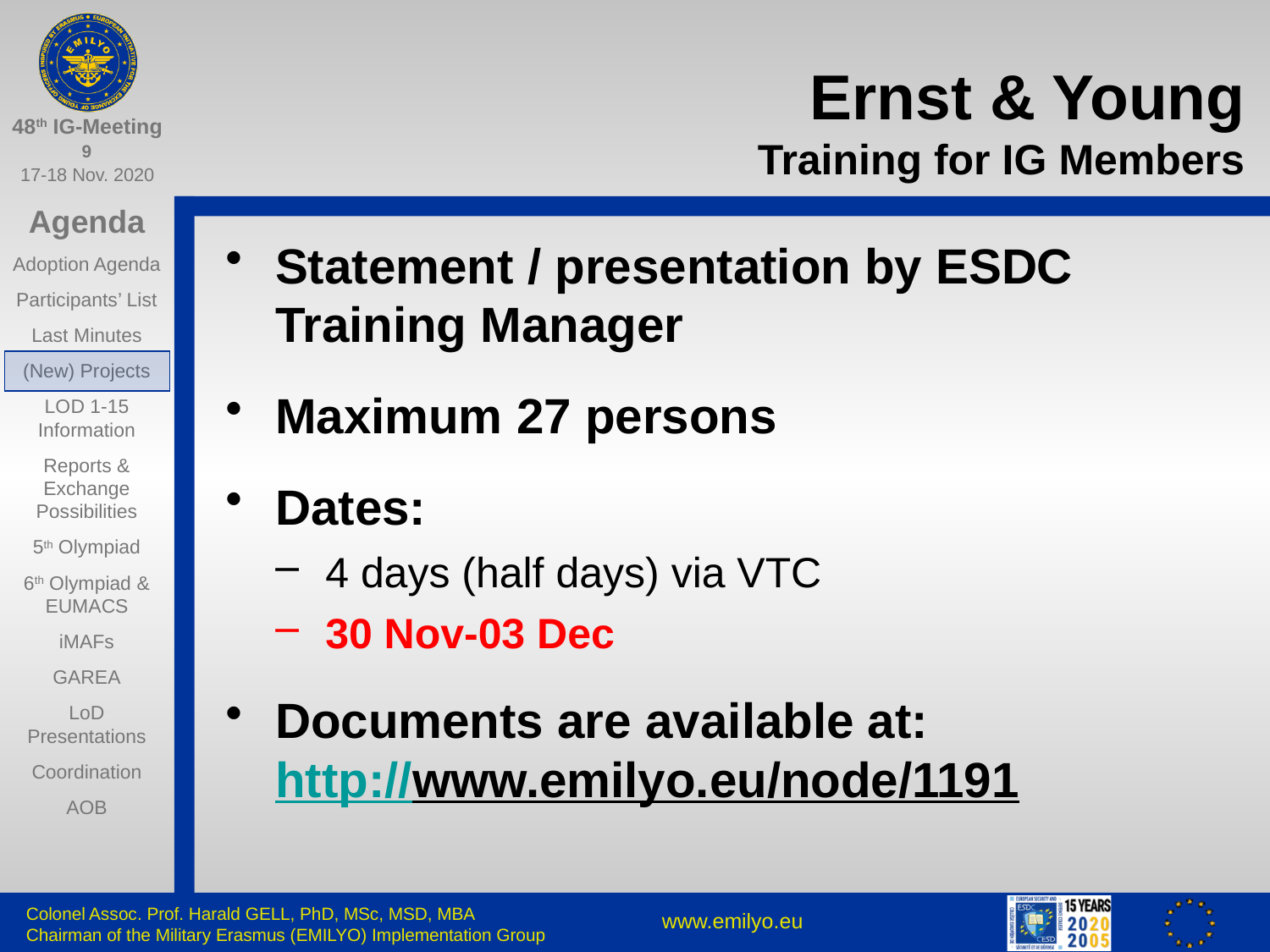

# Ernst & Young Training for IG Members
Statement / presentation by ESDC Training Manager
Maximum 27 persons
Dates:
4 days (half days) via VTC
30 Nov-03 Dec
Documents are available at:
http://www.emilyo.eu/node/1191